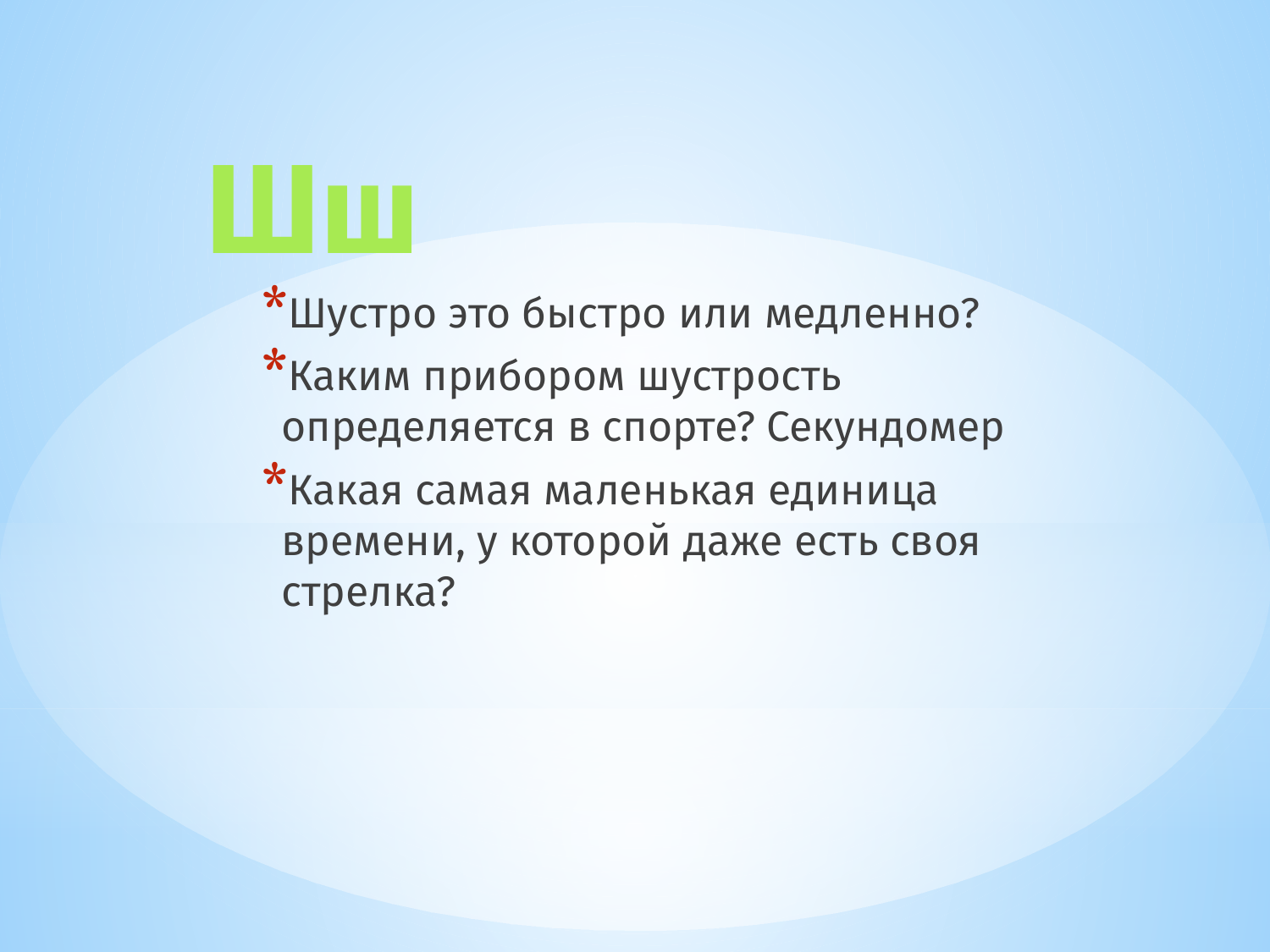

# Шш
Шустро это быстро или медленно?
Каким прибором шустрость определяется в спорте? Секундомер
Какая самая маленькая единица времени, у которой даже есть своя стрелка?